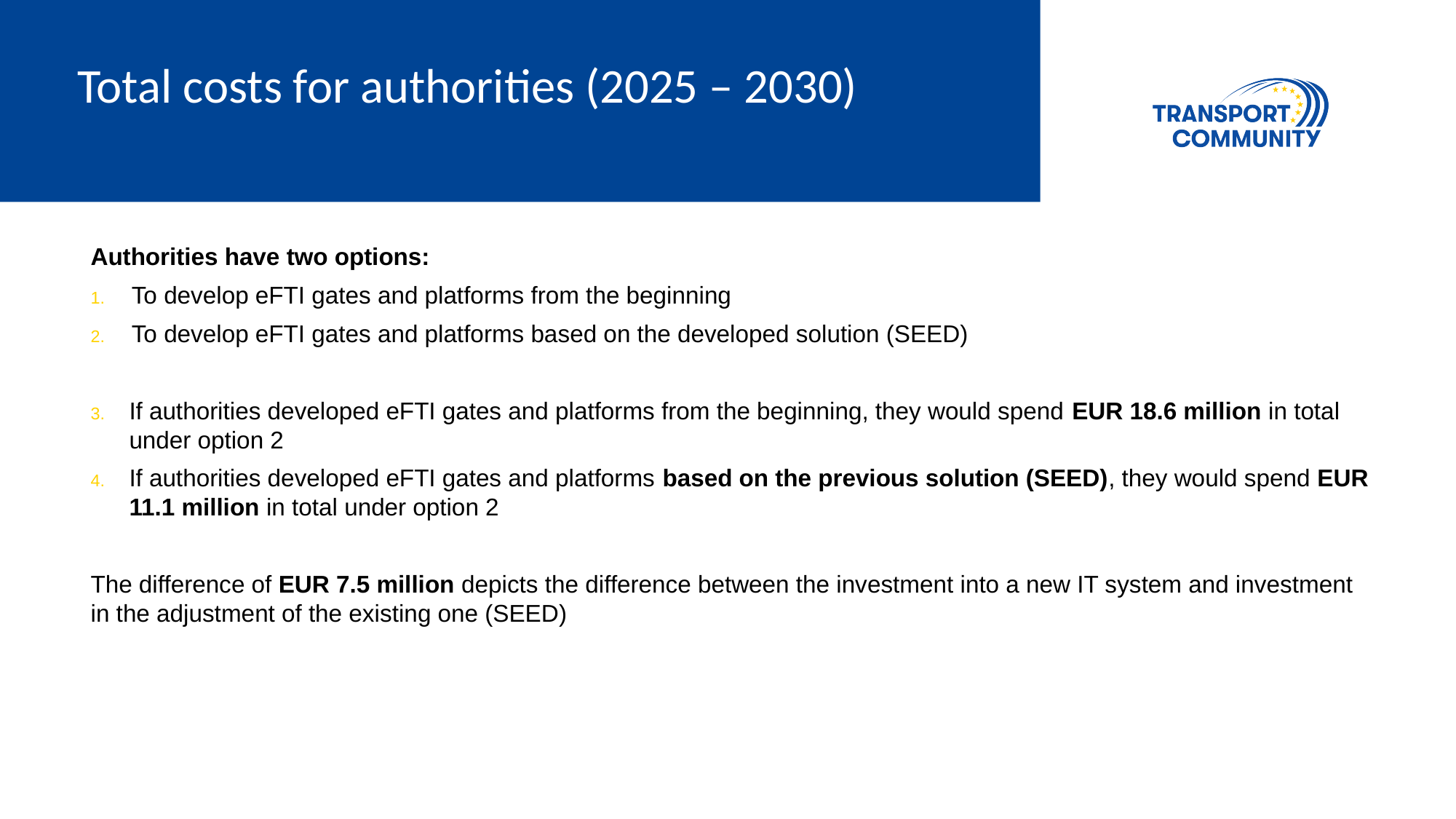

# Total costs for authorities (2025 – 2030)
Authorities have two options:
To develop eFTI gates and platforms from the beginning
To develop eFTI gates and platforms based on the developed solution (SEED)

If authorities developed eFTI gates and platforms from the beginning, they would spend EUR 18.6 million in total under option 2
If authorities developed eFTI gates and platforms based on the previous solution (SEED), they would spend EUR 11.1 million in total under option 2

The difference of EUR 7.5 million depicts the difference between the investment into a new IT system and investment in the adjustment of the existing one (SEED)